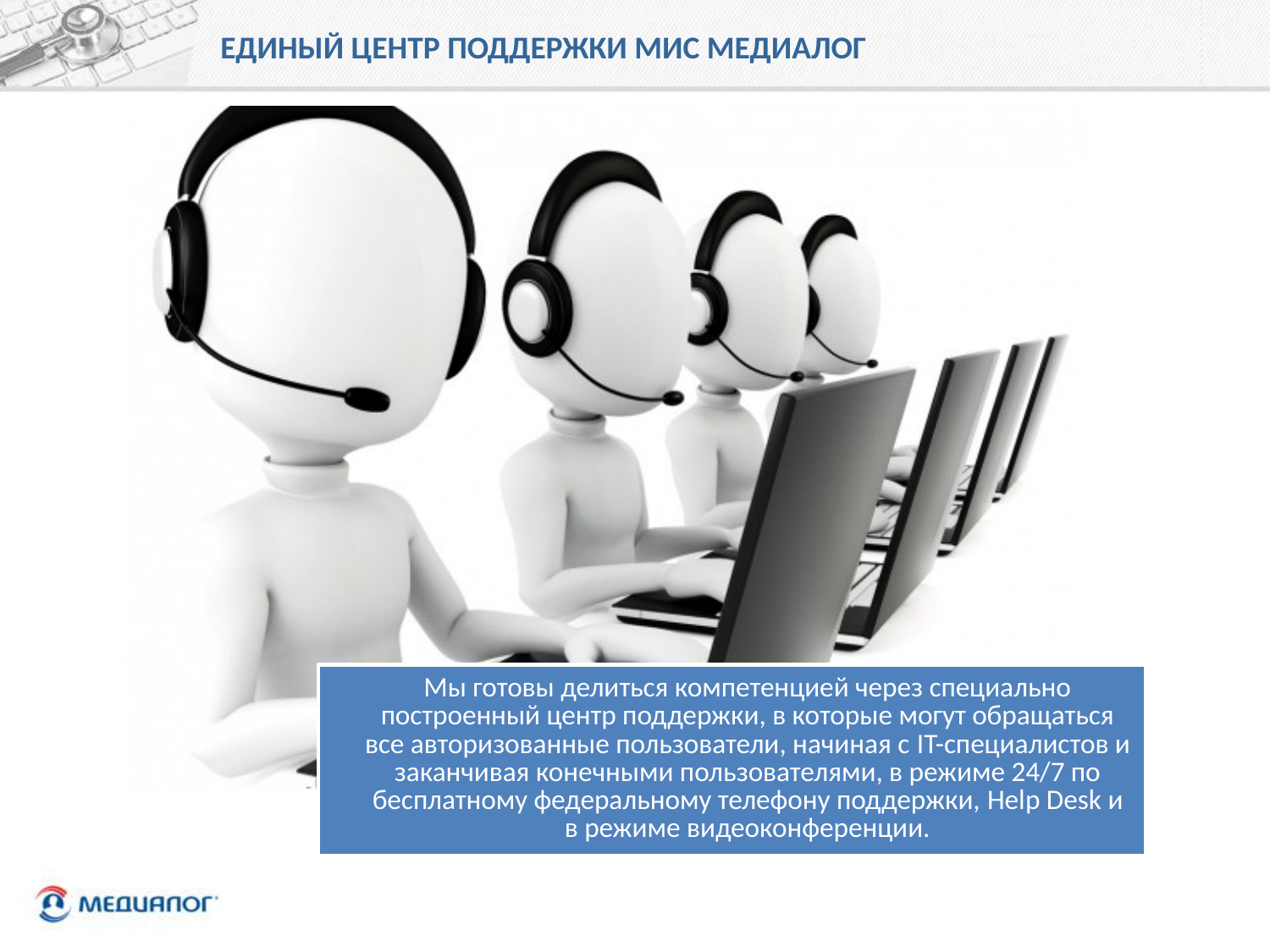

ЕДИНЫЙ ЦЕНТР ПОДДЕРЖКИ МИС МЕДИАЛОГ
Мы готовы делиться компетенцией через специально построенный центр поддержки, в которые могут обращаться все авторизованные пользователи, начиная с IT-специалистов и заканчивая конечными пользователями, в режиме 24/7 по бесплатному федеральному телефону поддержки, Help Desk и в режиме видеоконференции.